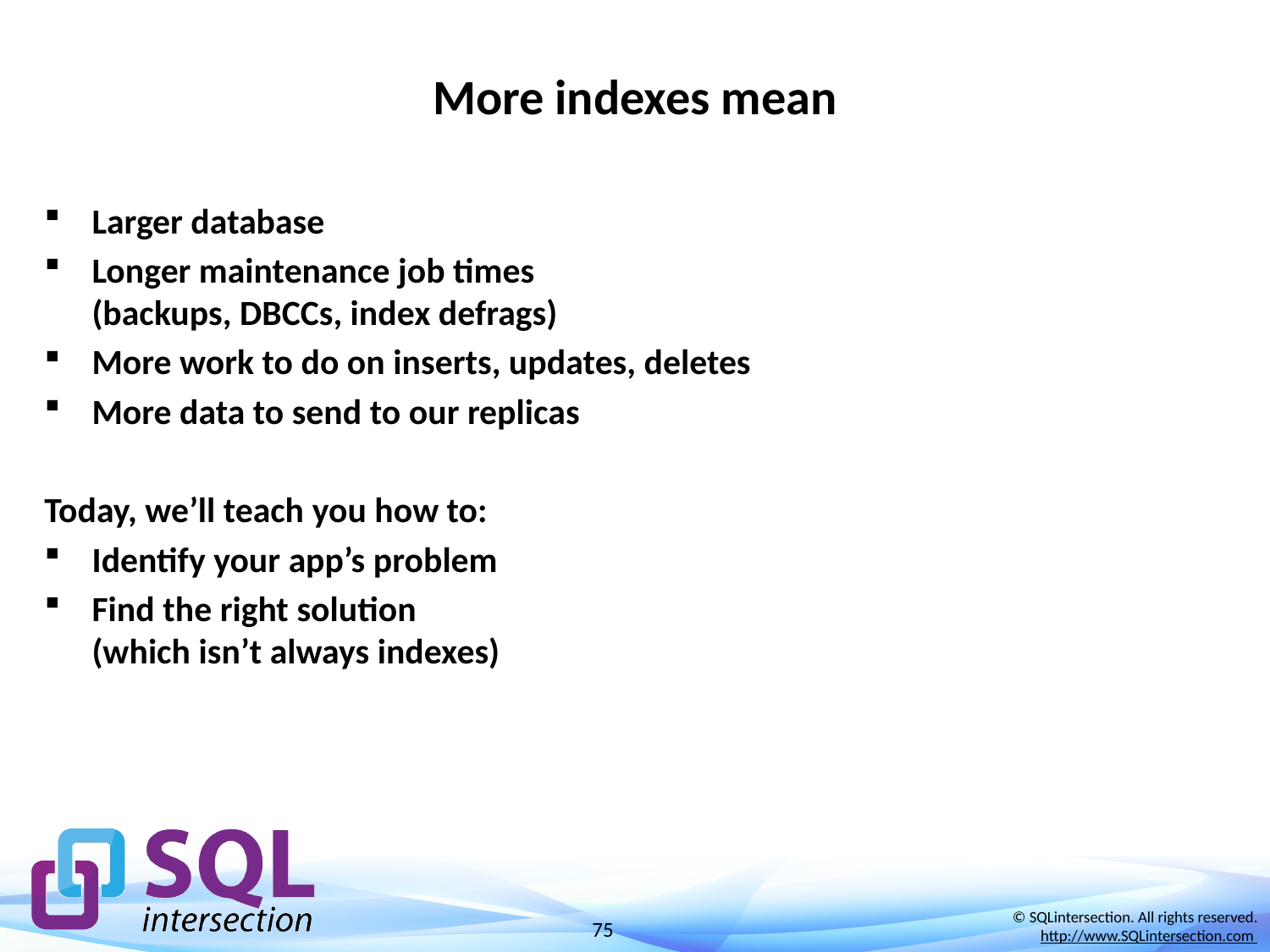

# More indexes mean
Larger database
Longer maintenance job times
(backups, DBCCs, index defrags)
More work to do on inserts, updates, deletes
More data to send to our replicas

Today, we’ll teach you how to:
Identify your app’s problem
Find the right solution
(which isn’t always indexes)